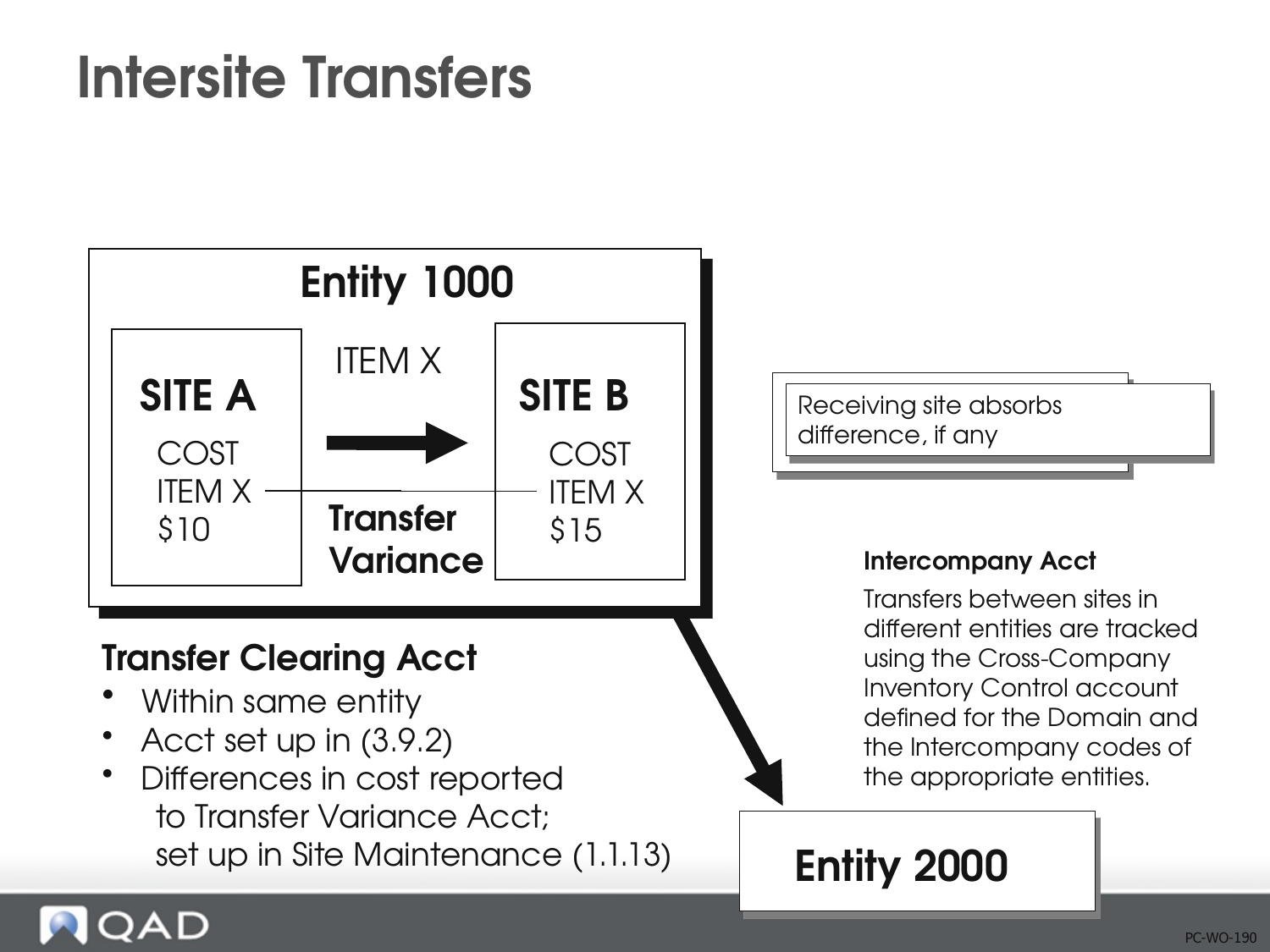

# Intersite Transfers

Entity 1000

ITEM X
SITE A
SITE B

Receiving site absorbs difference, if any
COST
ITEM X
$10
COST
ITEM X
$15

Transfer
Variance
Intercompany Acct
Transfers between sites in different entities are tracked using the Cross-Company Inventory Control account defined for the Domain and the Intercompany codes of the appropriate entities.

Transfer Clearing Acct
 Within same entity
 Acct set up in (3.9.2)
 Differences in cost reported
	to Transfer Variance Acct;
	set up in Site Maintenance (1.1.13)

Entity 2000
PC-WO-190